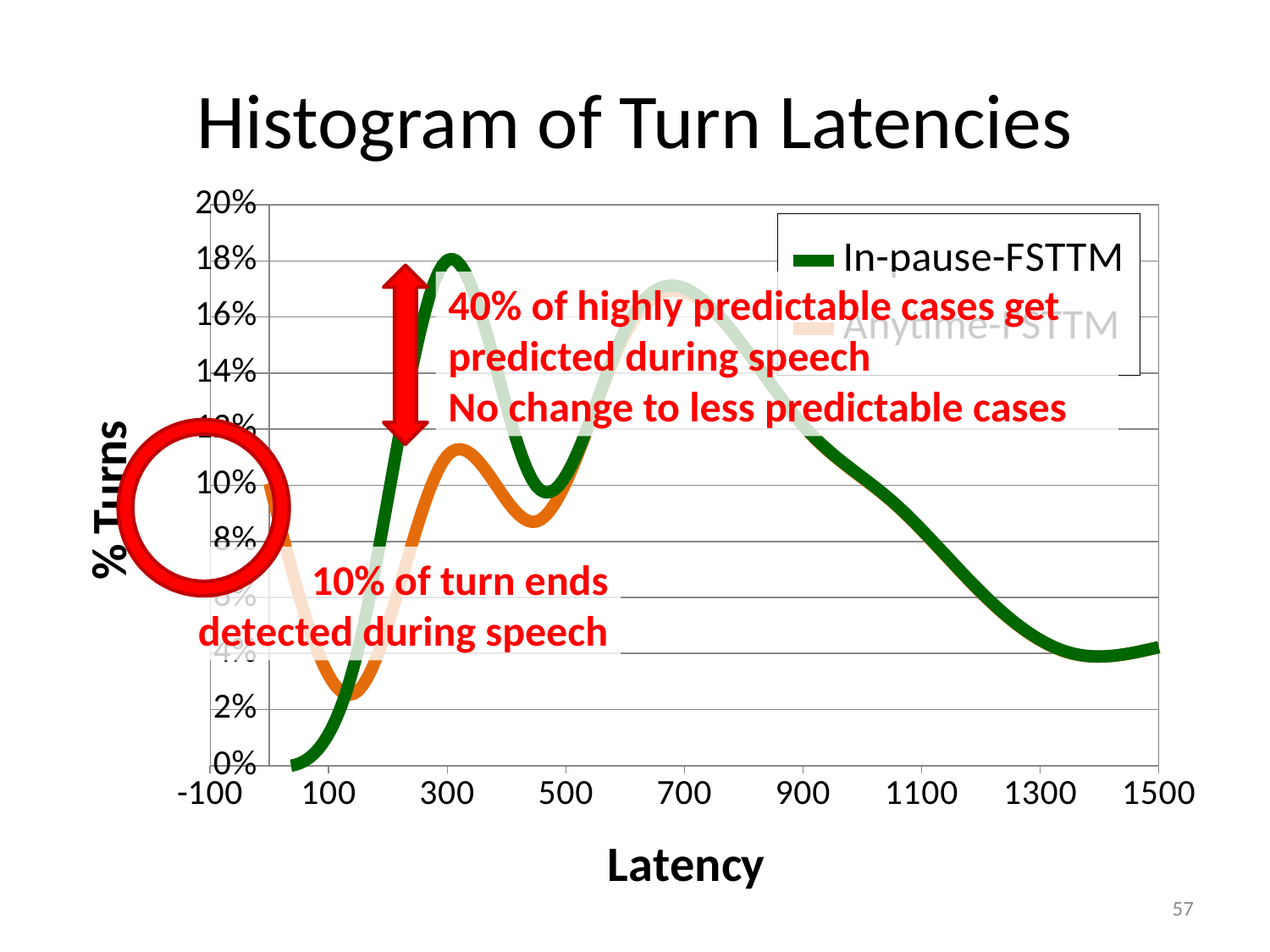

# Histogram of Turn Latencies

### Chart

| Category | In-pause-FSTTM | Anytime-FSTTM |
|---|---|---|
40% of highly predictable cases get predicted during speech
No change to less predictable cases

10% of turn ends detected during speech
57